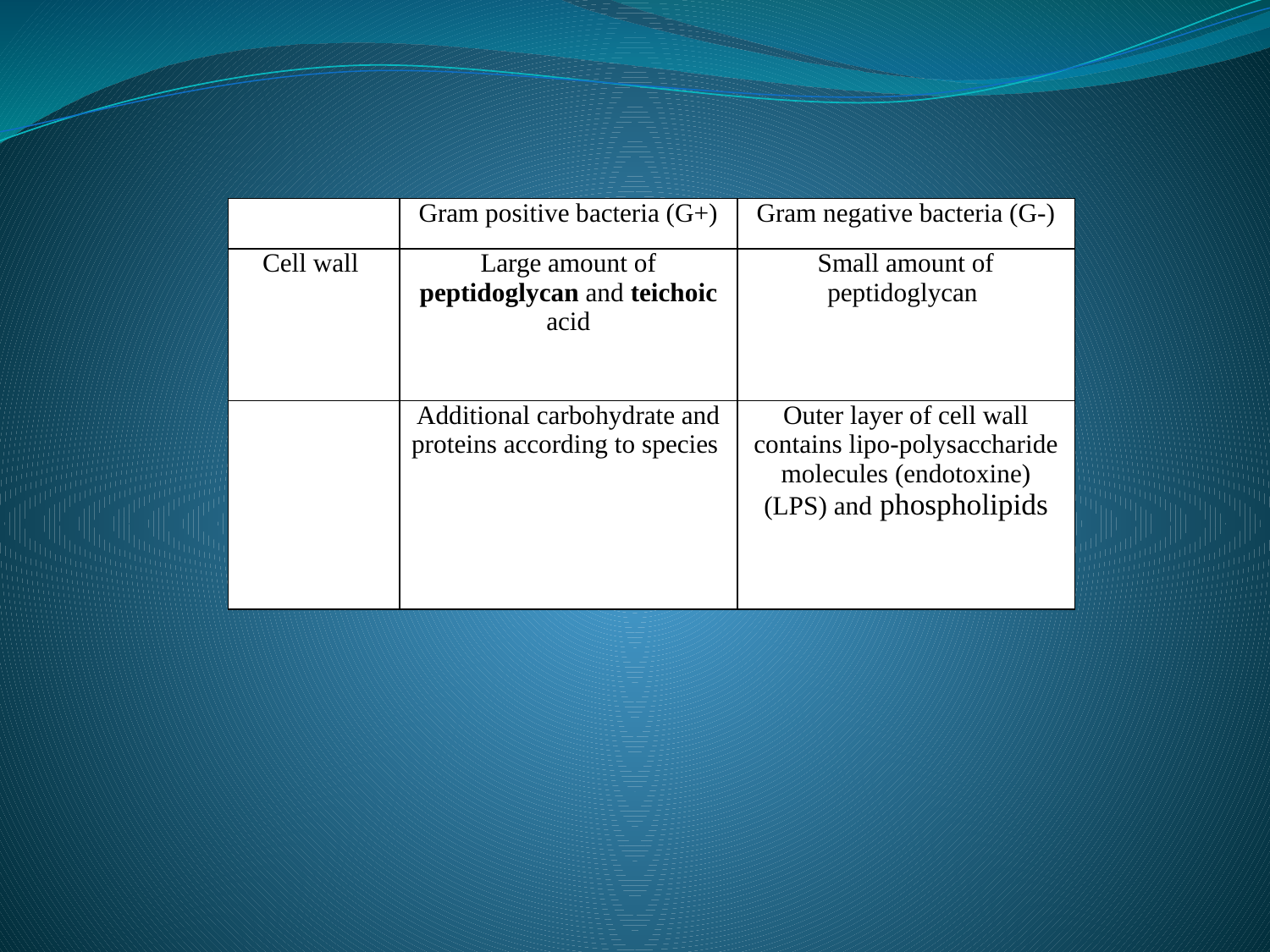

|  | Gram positive bacteria (G+) | Gram negative bacteria (G-) |
| --- | --- | --- |
| Cell wall | Large amount of peptidoglycan and teichoic acid | Small amount of peptidoglycan |
|  | Additional carbohydrate and proteins according to species | Outer layer of cell wall contains lipo-polysaccharide molecules (endotoxine) (LPS) and phospholipids |